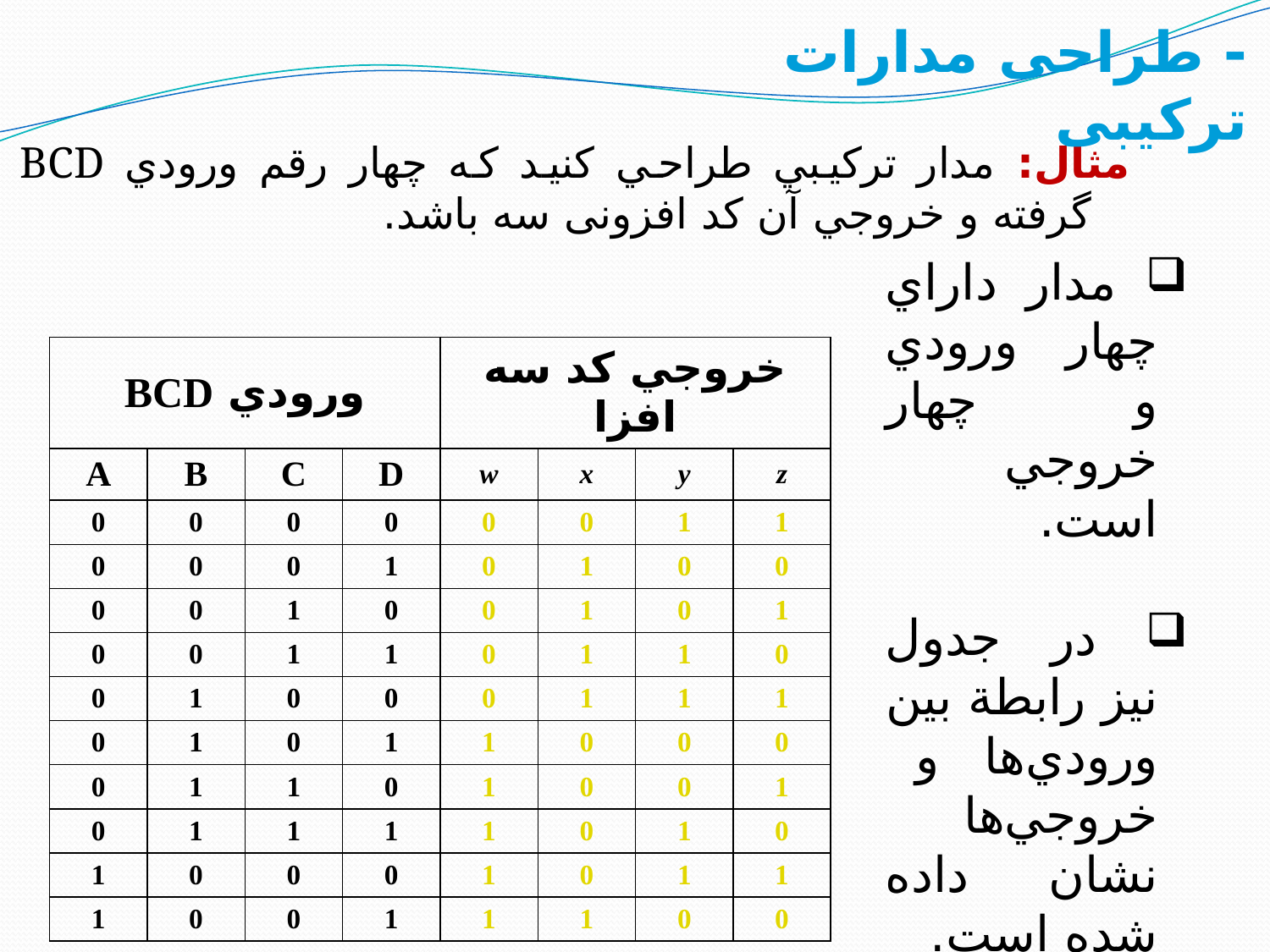

- طراحی مدارات ترکیبی
مثال: مدار تركيبي طراحي كنيد كه چهار رقم ورودي BCD گرفته و خروجي آن كد افزونی سه باشد.
 مدار داراي چهار ورودي و چهار خروجي است.

 در جدول نيز رابطة بين ورودي‌ها و خروجي‌ها نشان داده شده است.

| ورودي BCD |  |  |  | خروجي كد سه افزا |  |  |  |
| --- | --- | --- | --- | --- | --- | --- | --- |
| A | B | C | D | w | x | y | z |
| 0 | 0 | 0 | 0 | 0 | 0 | 1 | 1 |
| 0 | 0 | 0 | 1 | 0 | 1 | 0 | 0 |
| 0 | 0 | 1 | 0 | 0 | 1 | 0 | 1 |
| 0 | 0 | 1 | 1 | 0 | 1 | 1 | 0 |
| 0 | 1 | 0 | 0 | 0 | 1 | 1 | 1 |
| 0 | 1 | 0 | 1 | 1 | 0 | 0 | 0 |
| 0 | 1 | 1 | 0 | 1 | 0 | 0 | 1 |
| 0 | 1 | 1 | 1 | 1 | 0 | 1 | 0 |
| 1 | 0 | 0 | 0 | 1 | 0 | 1 | 1 |
| 1 | 0 | 0 | 1 | 1 | 1 | 0 | 0 |